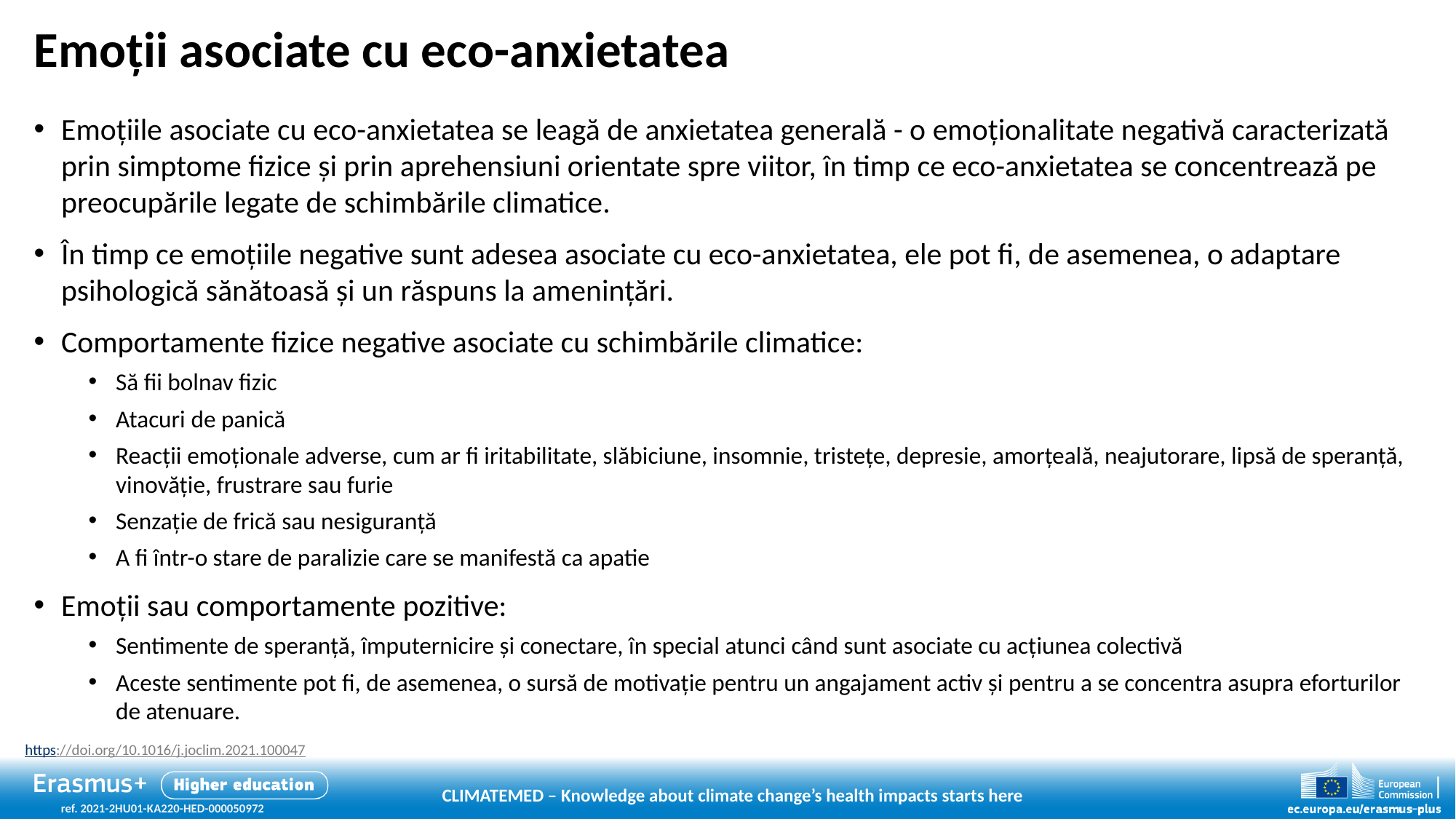

# Emoții asociate cu eco-anxietatea
Emoțiile asociate cu eco-anxietatea se leagă de anxietatea generală - o emoționalitate negativă caracterizată prin simptome fizice și prin aprehensiuni orientate spre viitor, în timp ce eco-anxietatea se concentrează pe preocupările legate de schimbările climatice.
În timp ce emoțiile negative sunt adesea asociate cu eco-anxietatea, ele pot fi, de asemenea, o adaptare psihologică sănătoasă și un răspuns la amenințări.
Comportamente fizice negative asociate cu schimbările climatice:
Să fii bolnav fizic
Atacuri de panică
Reacții emoționale adverse, cum ar fi iritabilitate, slăbiciune, insomnie, tristețe, depresie, amorțeală, neajutorare, lipsă de speranță, vinovăție, frustrare sau furie
Senzație de frică sau nesiguranță
A fi într-o stare de paralizie care se manifestă ca apatie
Emoții sau comportamente pozitive:
Sentimente de speranță, împuternicire și conectare, în special atunci când sunt asociate cu acțiunea colectivă
Aceste sentimente pot fi, de asemenea, o sursă de motivație pentru un angajament activ și pentru a se concentra asupra eforturilor de atenuare.
https://doi.org/10.1016/j.joclim.2021.100047